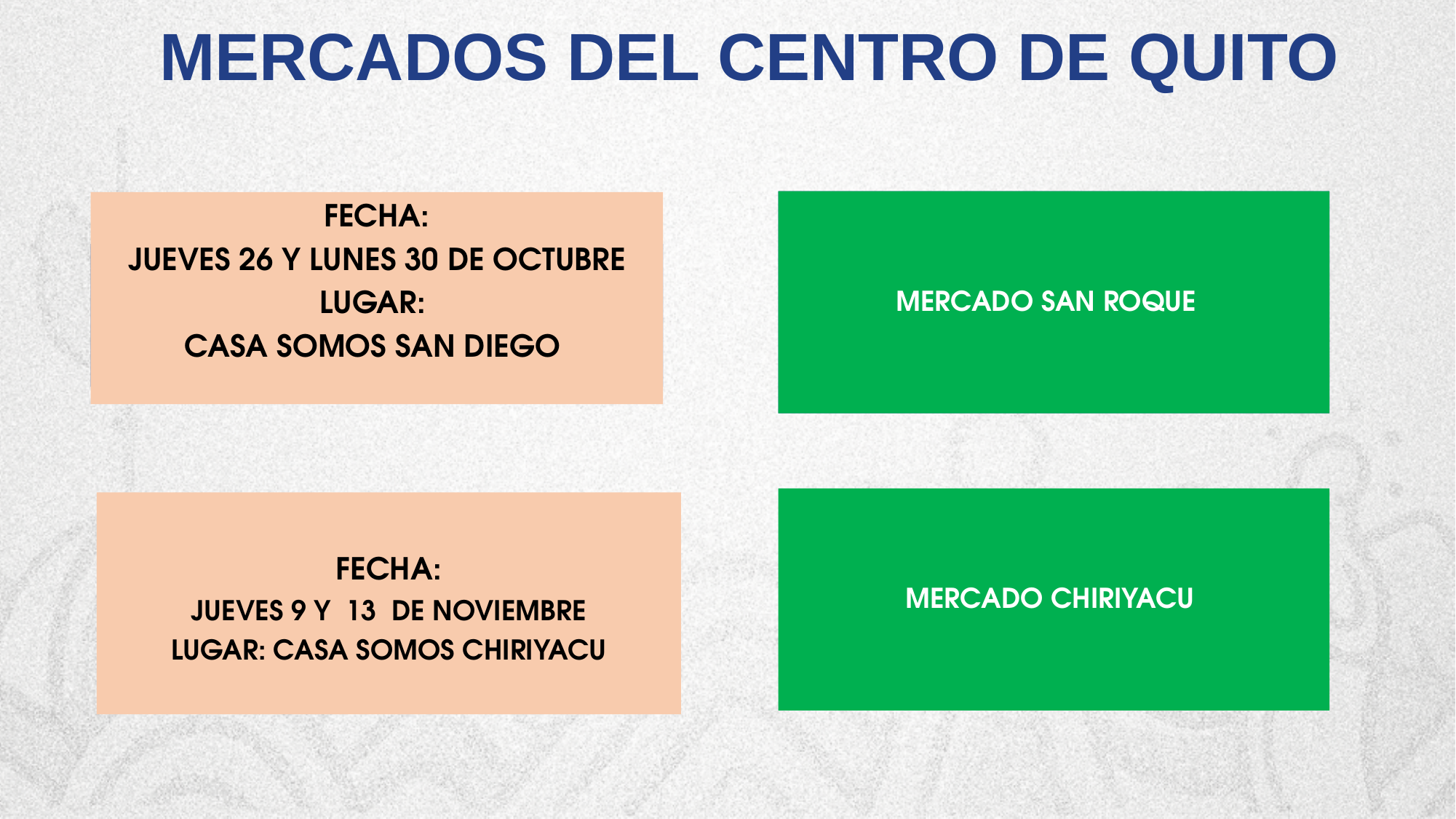

MERCADOS DEL CENTRO DE QUITO

MERCADO SAN ROQUE

FECHA:
JUEVES 26 Y LUNES 30 DE OCTUBRE
LUGAR:
CASA SOMOS SAN DIEGO

MERCADO CHIRIYACU

FECHA:
JUEVES 9 Y  13  DE NOVIEMBRE
LUGAR: CASA SOMOS CHIRIYACU